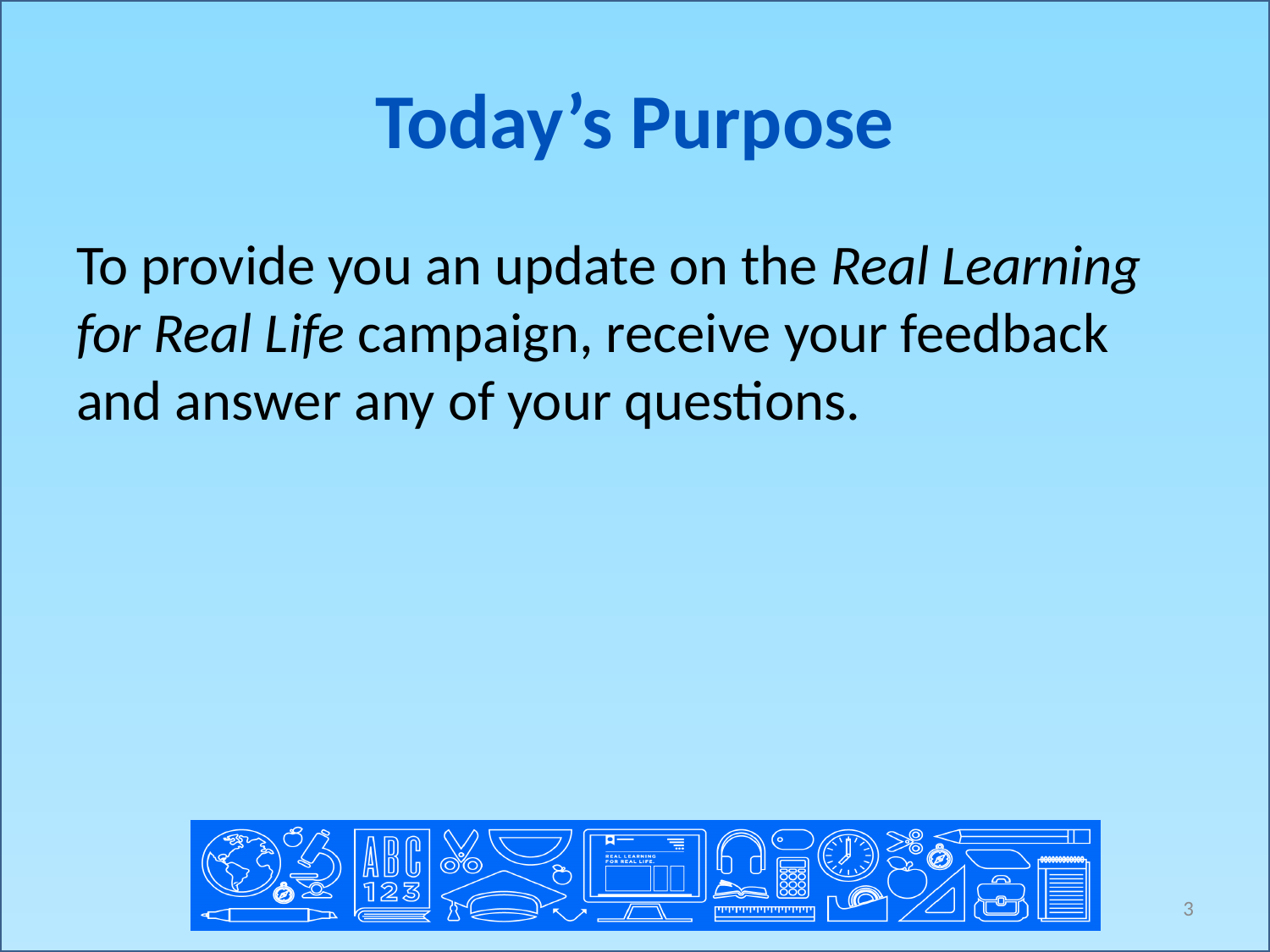

# Today’s Purpose
To provide you an update on the Real Learning for Real Life campaign, receive your feedback and answer any of your questions.

3